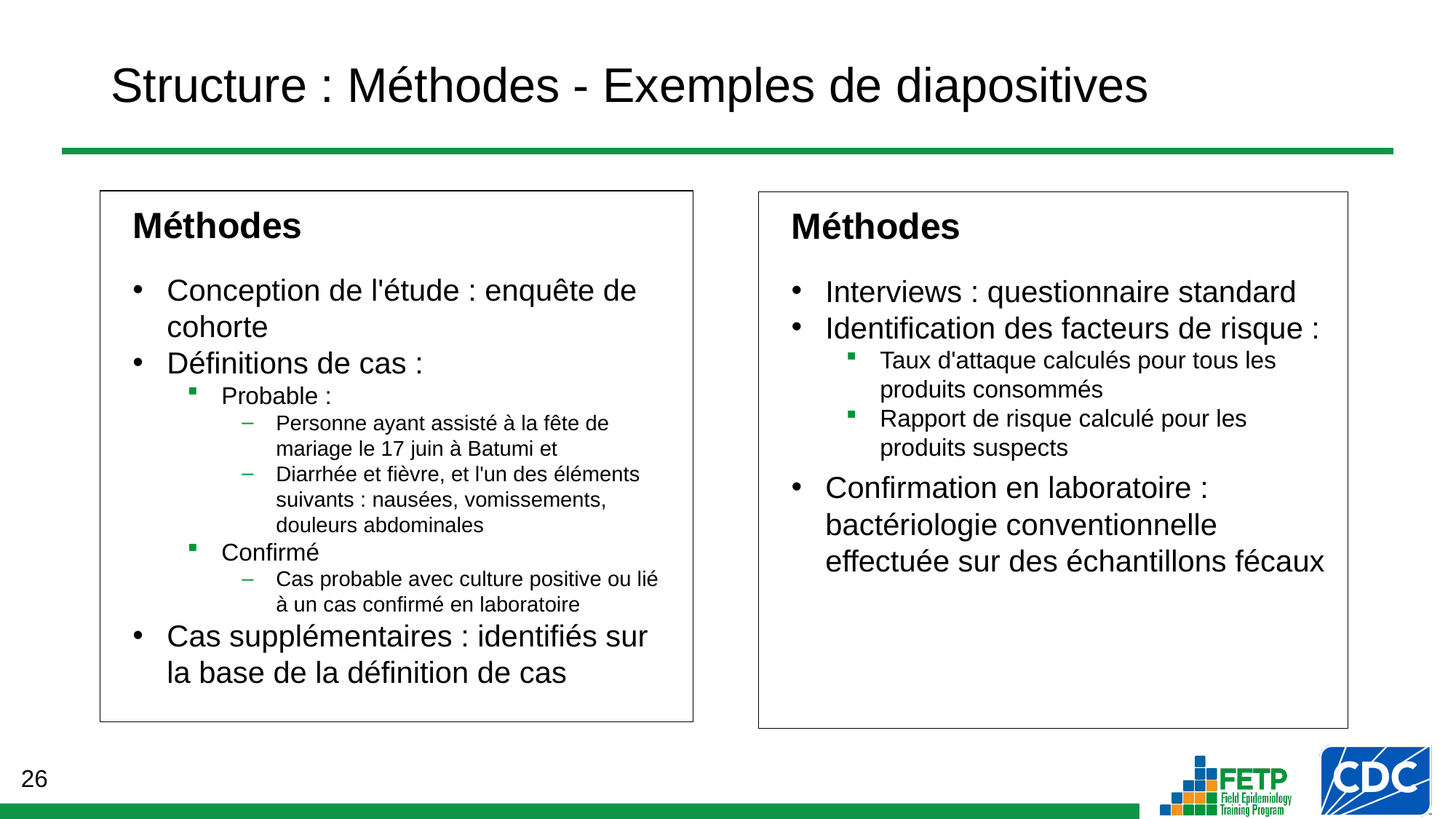

# Structure : Méthodes - Exemples de diapositives
Méthodes

Conception de l'étude : enquête de cohorte
Définitions de cas :
Probable :
Personne ayant assisté à la fête de mariage le 17 juin à Batumi et
Diarrhée et fièvre, et l'un des éléments suivants : nausées, vomissements, douleurs abdominales
Confirmé
Cas probable avec culture positive ou lié à un cas confirmé en laboratoire
Cas supplémentaires : identifiés sur la base de la définition de cas

Méthodes

Interviews : questionnaire standard
Identification des facteurs de risque :
Taux d'attaque calculés pour tous les
produits consommés
Rapport de risque calculé pour les
produits suspects

Confirmation en laboratoire : bactériologie conventionnelle effectuée sur des échantillons fécaux